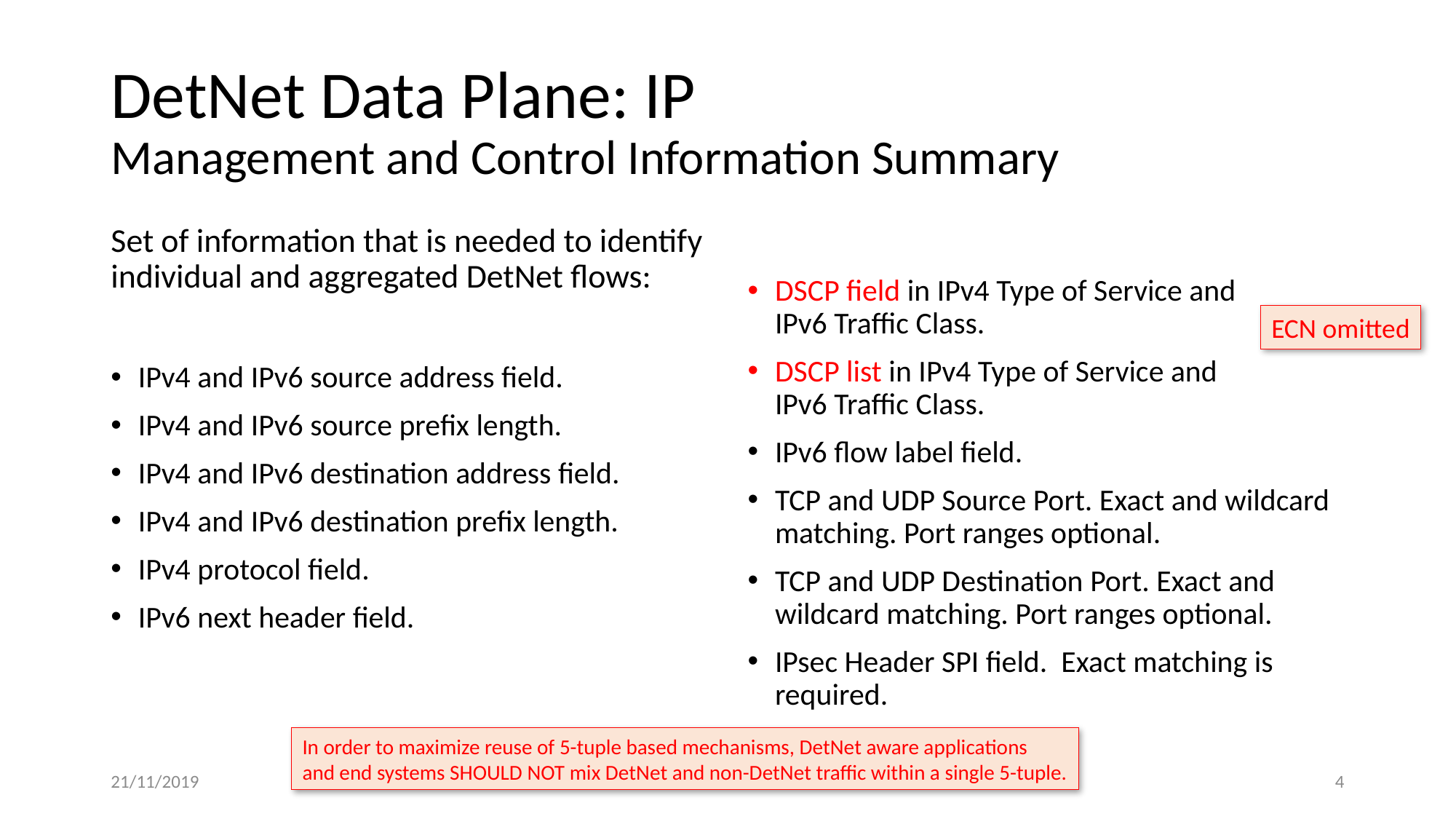

# DetNet Data Plane: IP Management and Control Information Summary
Set of information that is needed to identify individual and aggregated DetNet flows:

IPv4 and IPv6 source address field.
IPv4 and IPv6 source prefix length.
IPv4 and IPv6 destination address field.
IPv4 and IPv6 destination prefix length.
IPv4 protocol field.
IPv6 next header field.

DSCP field in IPv4 Type of Service and
IPv6 Traffic Class.
DSCP list in IPv4 Type of Service and
IPv6 Traffic Class.
IPv6 flow label field.
TCP and UDP Source Port. Exact and wildcard matching. Port ranges optional.
TCP and UDP Destination Port. Exact and wildcard matching. Port ranges optional.
IPsec Header SPI field.  Exact matching is required.
ECN omitted
In order to maximize reuse of 5-tuple based mechanisms, DetNet aware applications
and end systems SHOULD NOT mix DetNet and non-DetNet traffic within a single 5-tuple.
21/11/2019
4